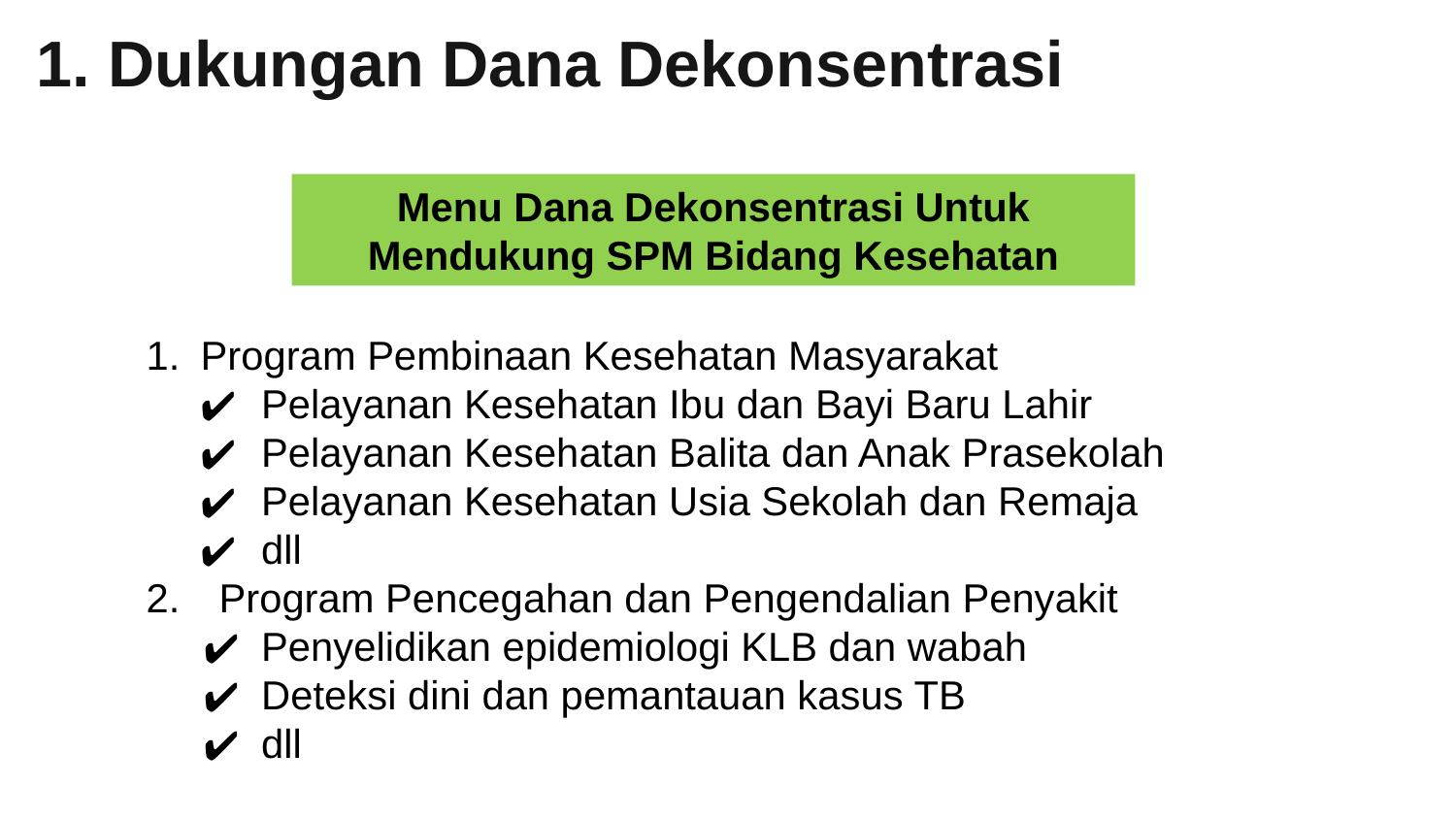

# 1. Dukungan Dana Dekonsentrasi
Menu Dana Dekonsentrasi Untuk Mendukung SPM Bidang Kesehatan
Program Pembinaan Kesehatan Masyarakat
Pelayanan Kesehatan Ibu dan Bayi Baru Lahir
Pelayanan Kesehatan Balita dan Anak Prasekolah
Pelayanan Kesehatan Usia Sekolah dan Remaja
dll
Program Pencegahan dan Pengendalian Penyakit
Penyelidikan epidemiologi KLB dan wabah
Deteksi dini dan pemantauan kasus TB
dll